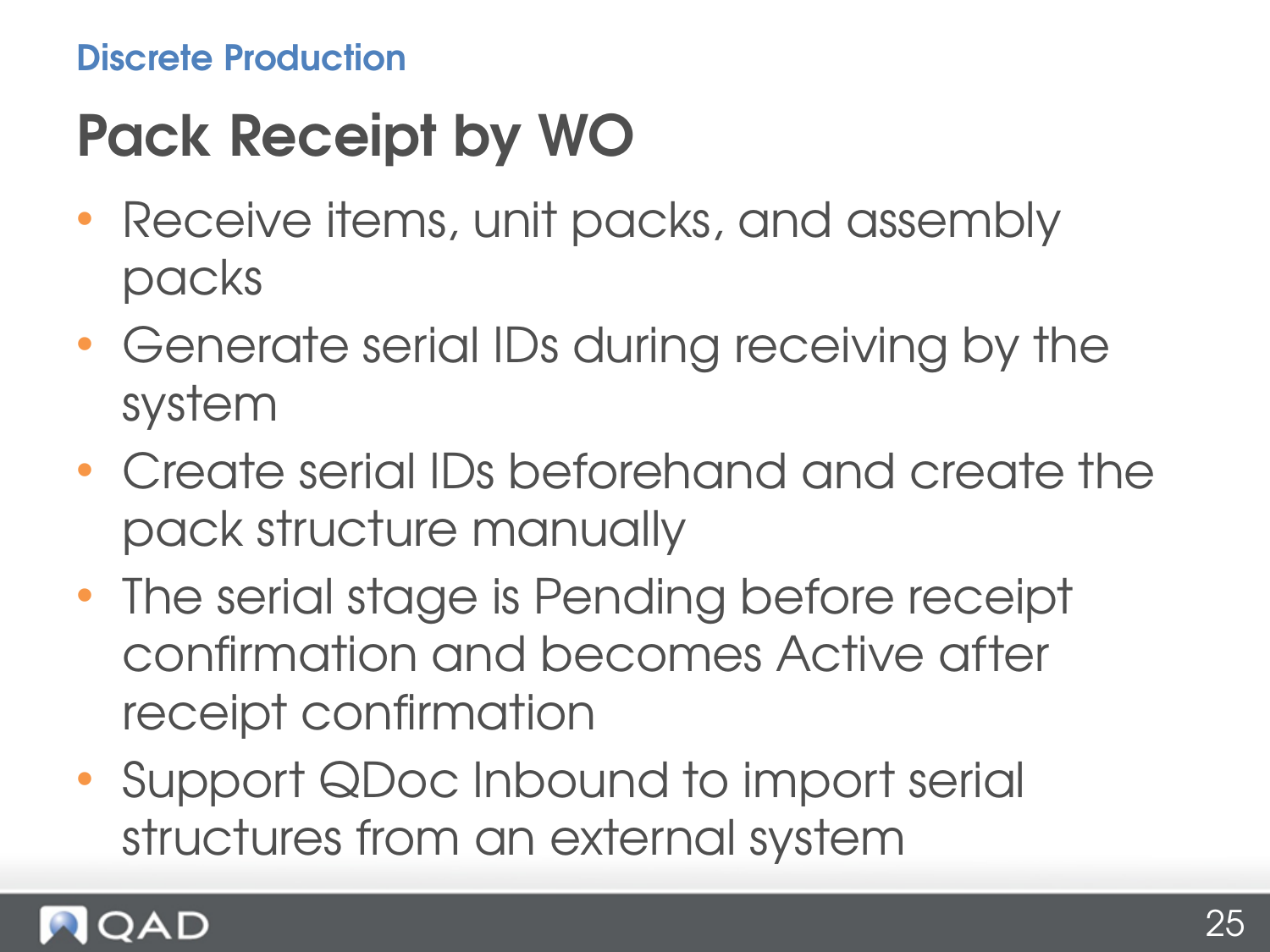

Discrete Production
# Pack Receipt by WO
Receive items, unit packs, and assembly packs
Generate serial IDs during receiving by the system
Create serial IDs beforehand and create the pack structure manually
The serial stage is Pending before receipt confirmation and becomes Active after receipt confirmation
Support QDoc Inbound to import serial structures from an external system

25